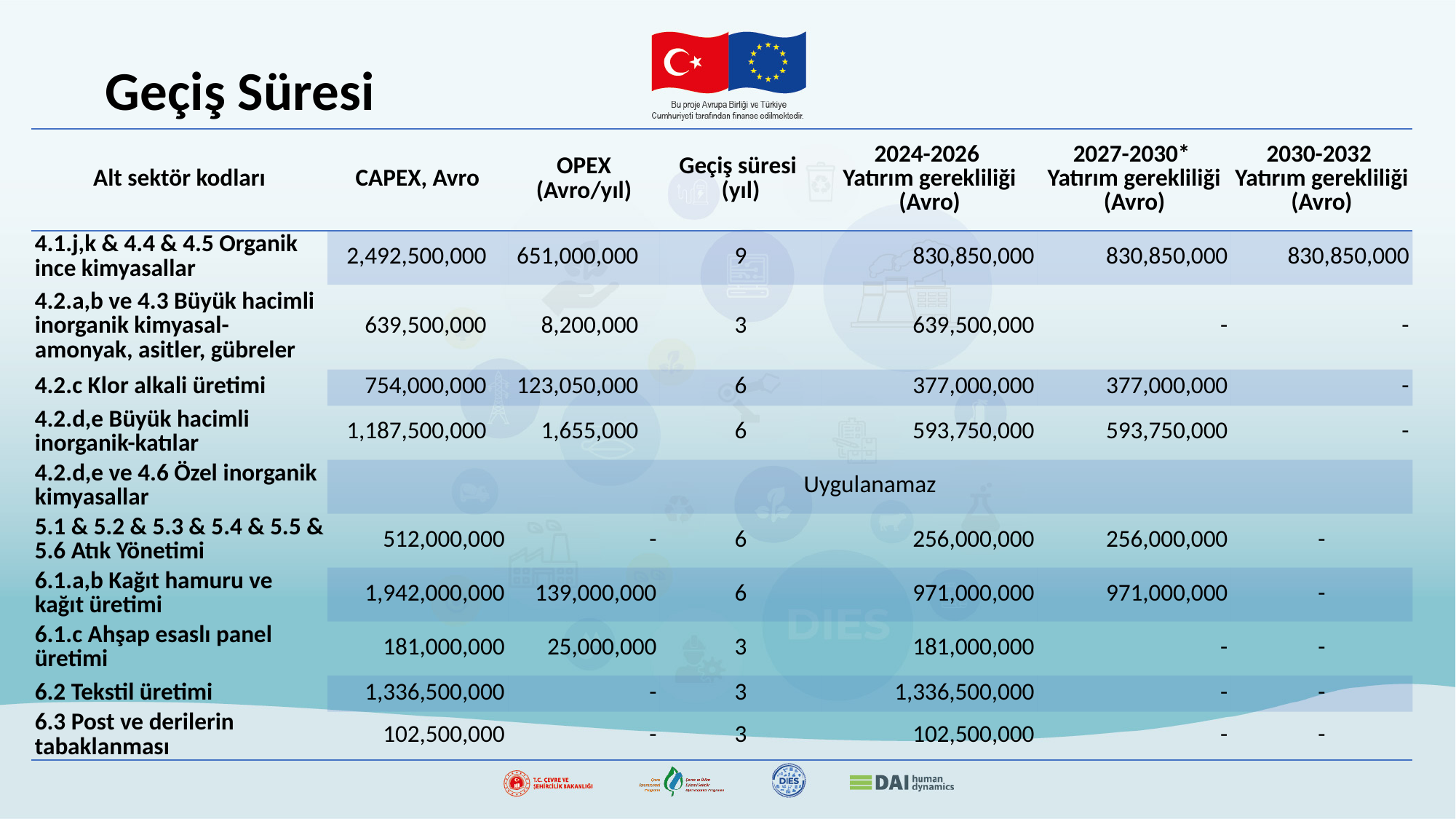

Geçiş Süresi
| Alt sektör kodları | CAPEX, Avro | OPEX (Avro/yıl) | Geçiş süresi (yıl) | 2024-2026 Yatırım gerekliliği (Avro) | 2027-2030\* Yatırım gerekliliği (Avro) | 2030-2032 Yatırım gerekliliği (Avro) |
| --- | --- | --- | --- | --- | --- | --- |
| 4.1.j,k & 4.4 & 4.5 Organik ince kimyasallar | 2,492,500,000 | 651,000,000 | 9 | 830,850,000 | 830,850,000 | 830,850,000 |
| 4.2.a,b ve 4.3 Büyük hacimli inorganik kimyasal-amonyak, asitler, gübreler | 639,500,000 | 8,200,000 | 3 | 639,500,000 | - | - |
| 4.2.c Klor alkali üretimi | 754,000,000 | 123,050,000 | 6 | 377,000,000 | 377,000,000 | - |
| 4.2.d,e Büyük hacimli inorganik-katılar | 1,187,500,000 | 1,655,000 | 6 | 593,750,000 | 593,750,000 | - |
| 4.2.d,e ve 4.6 Özel inorganik kimyasallar | Uygulanamaz |  |  |  |  |  |
| 5.1 & 5.2 & 5.3 & 5.4 & 5.5 & 5.6 Atık Yönetimi | 512,000,000 | - | 6 | 256,000,000 | 256,000,000 | - |
| 6.1.a,b Kağıt hamuru ve kağıt üretimi | 1,942,000,000 | 139,000,000 | 6 | 971,000,000 | 971,000,000 | - |
| 6.1.c Ahşap esaslı panel üretimi | 181,000,000 | 25,000,000 | 3 | 181,000,000 | - | - |
| 6.2 Tekstil üretimi | 1,336,500,000 | - | 3 | 1,336,500,000 | - | - |
| 6.3 Post ve derilerin tabaklanması | 102,500,000 | - | 3 | 102,500,000 | - | - |